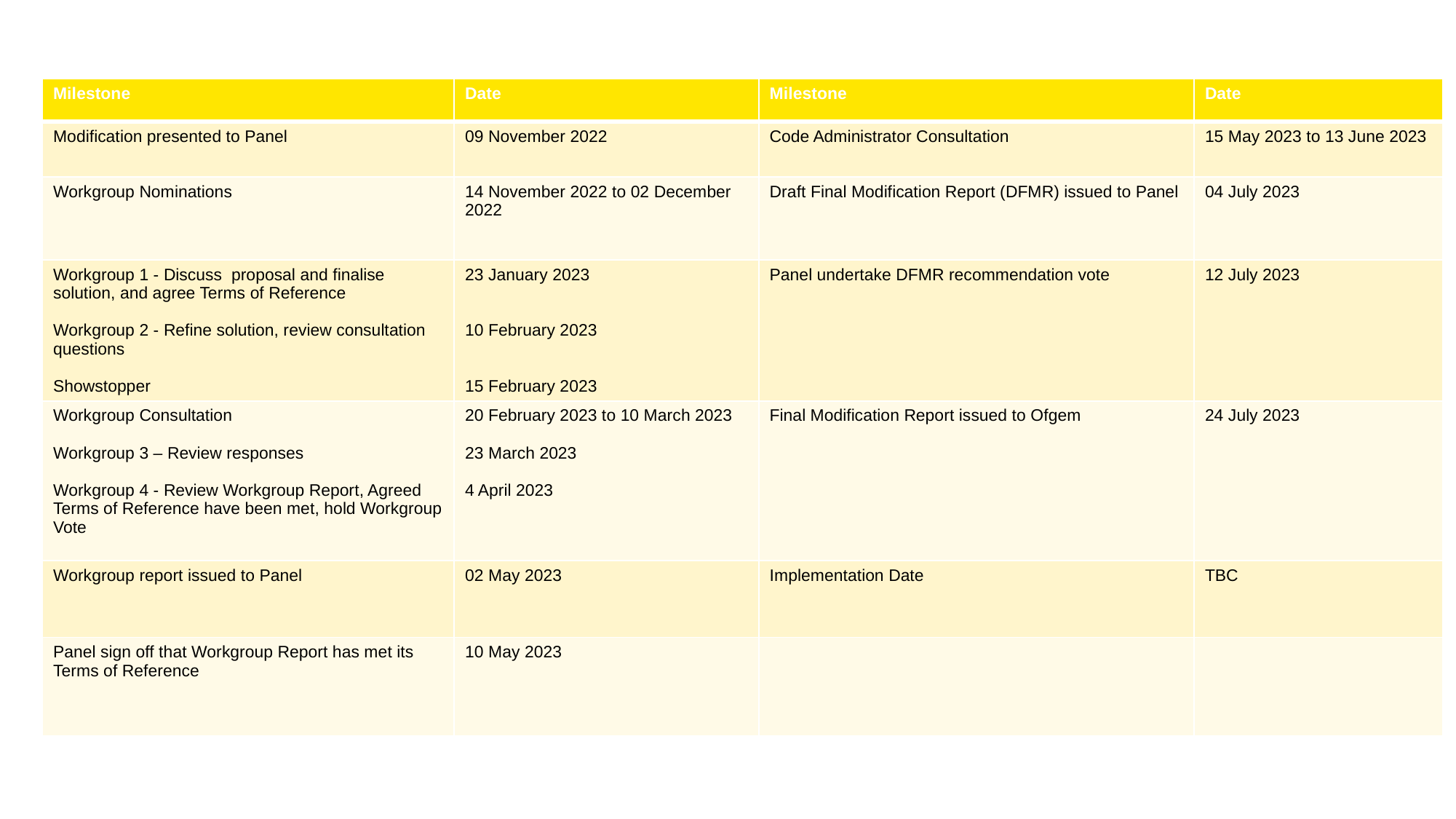

| Milestone | Date | Milestone | Date |
| --- | --- | --- | --- |
| Modification presented to Panel | 09 November 2022 | Code Administrator Consultation | 15 May 2023 to 13 June 2023 |
| Workgroup Nominations | 14 November 2022 to 02 December 2022 | Draft Final Modification Report (DFMR) issued to Panel | 04 July 2023 |
| Workgroup 1 - Discuss proposal and finalise solution, and agree Terms of Reference​ Workgroup 2 - Refine solution, review consultation questions Showstopper | 23 January 2023 10 February 2023 15 February 2023 | Panel undertake DFMR recommendation vote | 12 July 2023 |
| Workgroup Consultation Workgroup 3 – Review responses Workgroup 4 - Review Workgroup Report, Agreed Terms of Reference have been met, hold Workgroup Vote | 20 February 2023 to 10 March 2023 23 March 2023 4 April 2023 | Final Modification Report issued to Ofgem | 24 July 2023 |
| Workgroup report issued to Panel | 02 May 2023 | Implementation Date | TBC |
| Panel sign off that Workgroup Report has met its Terms of Reference | 10 May 2023 |  |  |